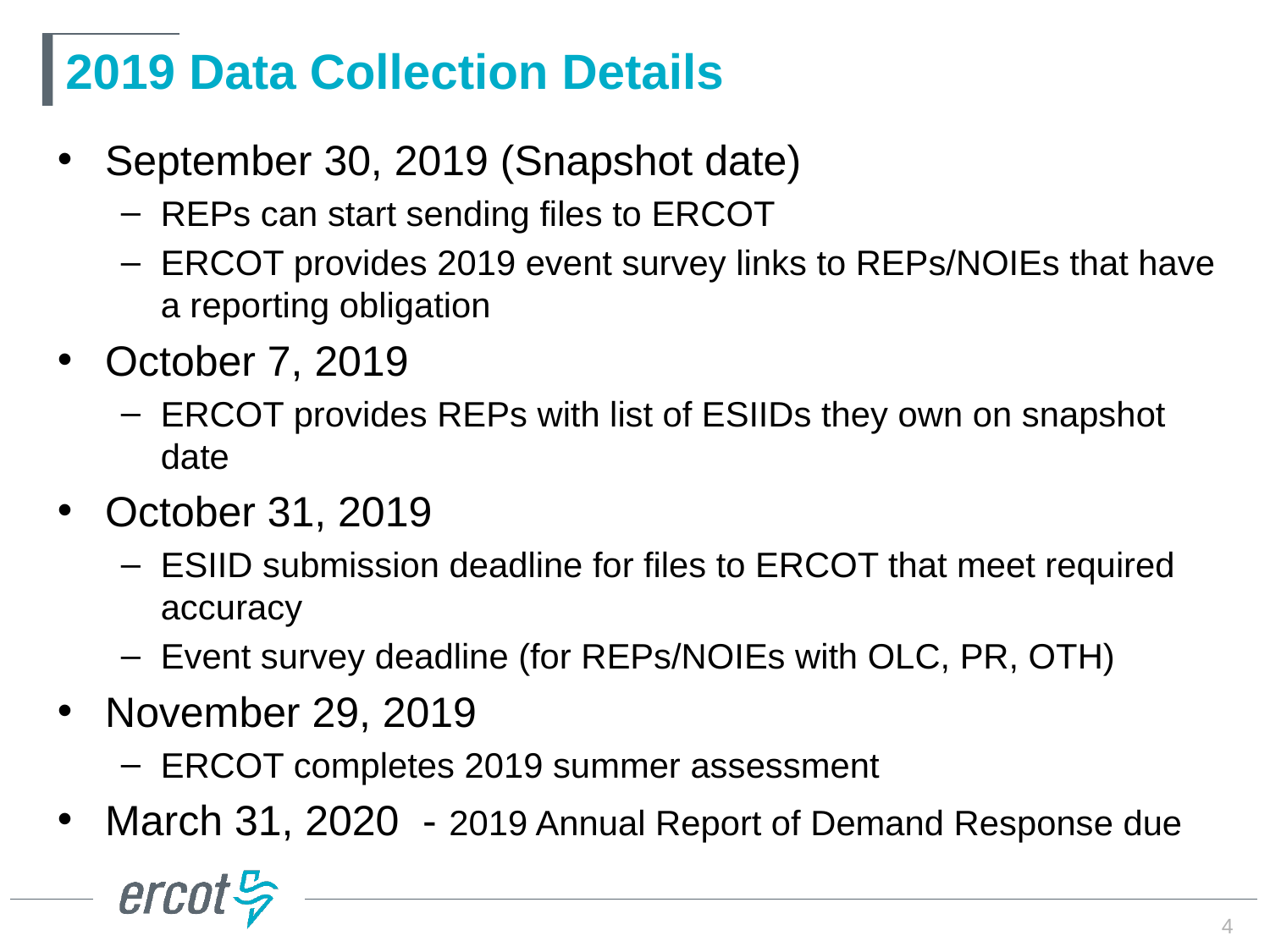

# 2019 Data Collection Details
September 30, 2019 (Snapshot date)
REPs can start sending files to ERCOT
ERCOT provides 2019 event survey links to REPs/NOIEs that have a reporting obligation
October 7, 2019
ERCOT provides REPs with list of ESIIDs they own on snapshot date
October 31, 2019
ESIID submission deadline for files to ERCOT that meet required accuracy
Event survey deadline (for REPs/NOIEs with OLC, PR, OTH)
November 29, 2019
ERCOT completes 2019 summer assessment
March 31, 2020  - 2019 Annual Report of Demand Response due

4